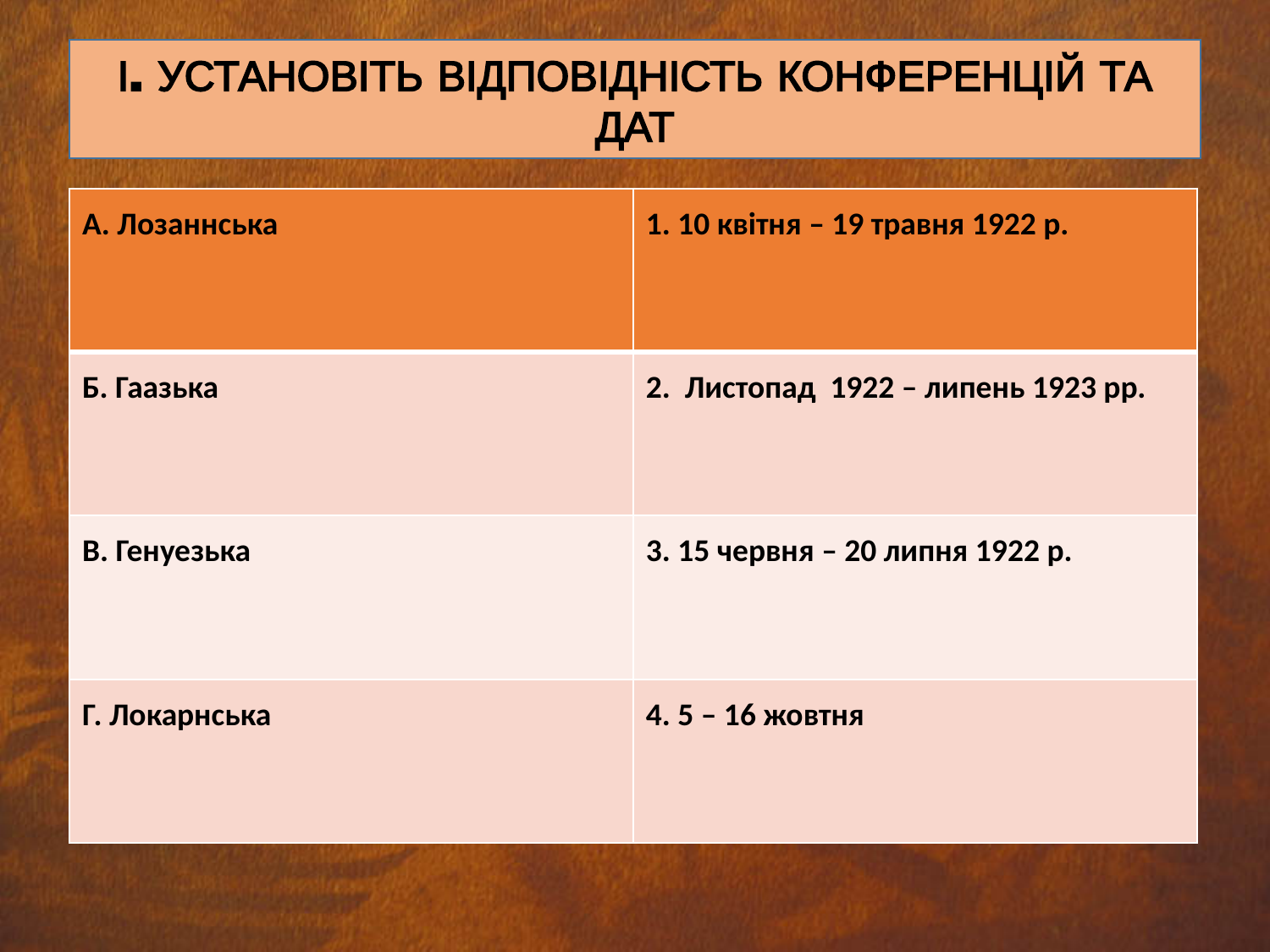

І. УСТАНОВІТЬ ВІДПОВІДНІСТЬ КОНФЕРЕНЦІЙ ТА ДАТ
| А. Лозаннська | 1. 10 квітня – 19 травня 1922 р. |
| --- | --- |
| Б. Гаазька | 2. Листопад 1922 – липень 1923 рр. |
| В. Генуезька | 3. 15 червня – 20 липня 1922 р. |
| Г. Локарнська | 4. 5 – 16 жовтня |